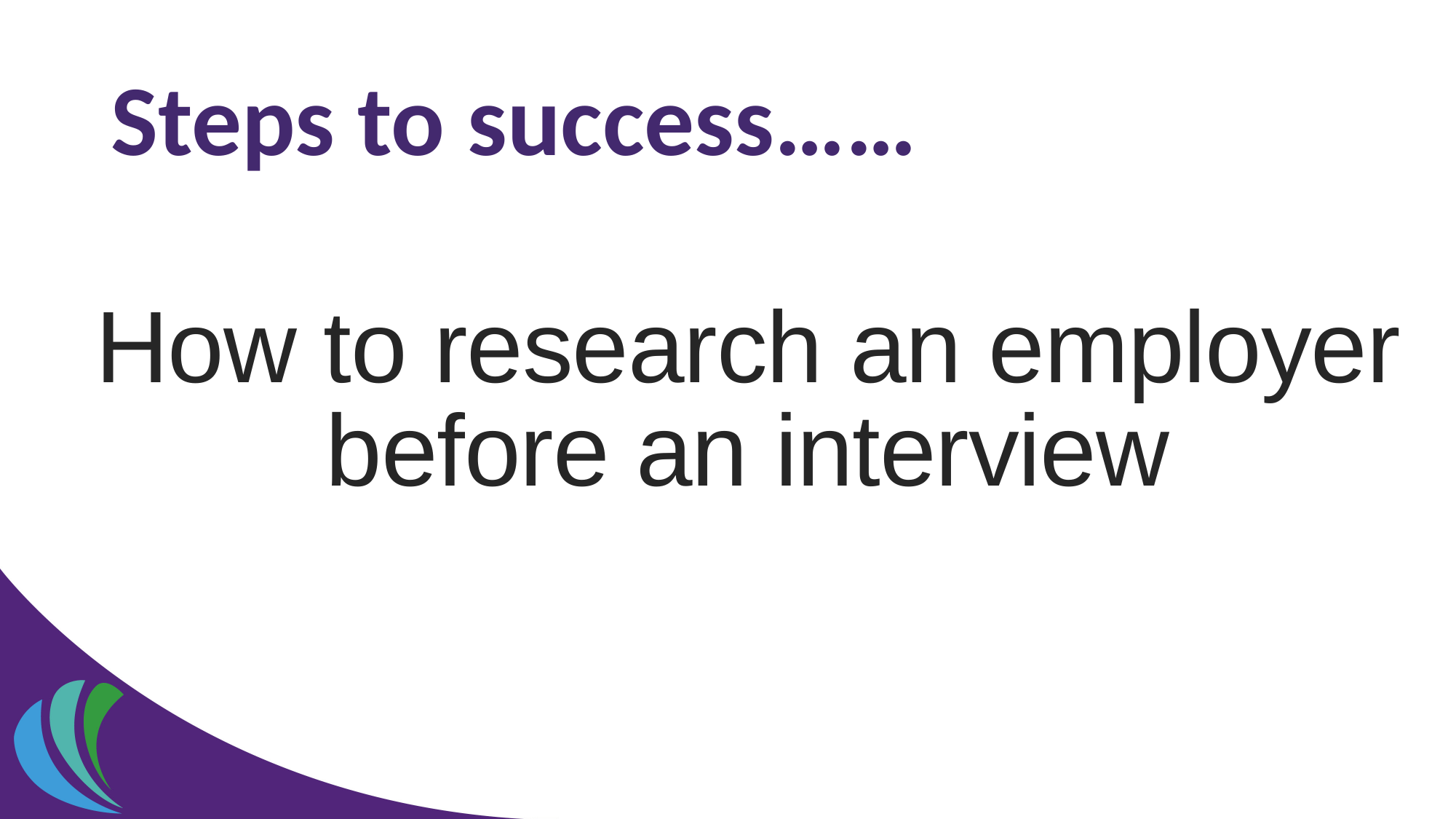

How to research an employer before an interview
# Steps to success……